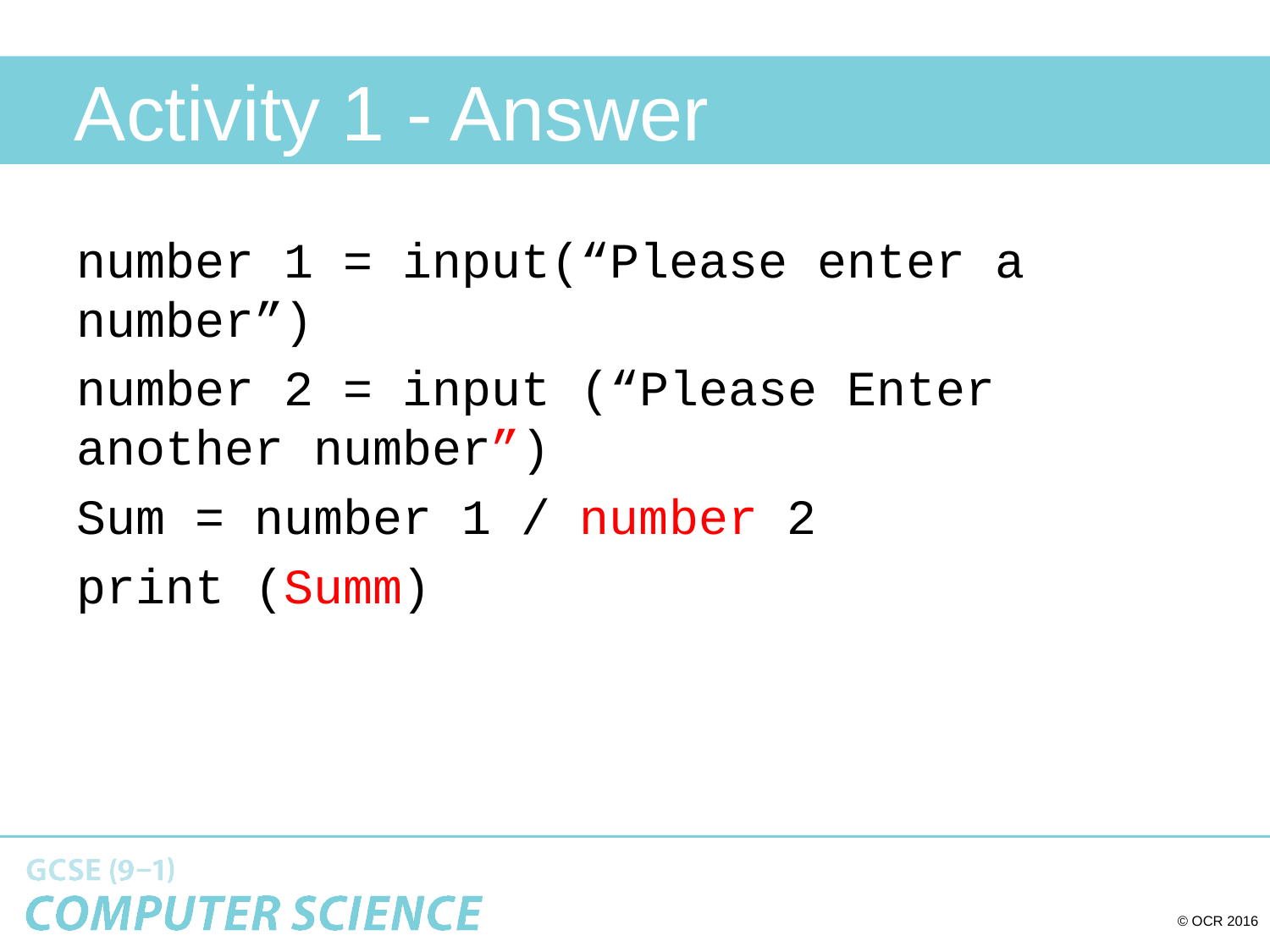

# Activity 1 - Answer
number 1 = input(“Please enter a number”)
number 2 = input (“Please Enter another number”)
Sum = number 1 / number 2
print (Summ)